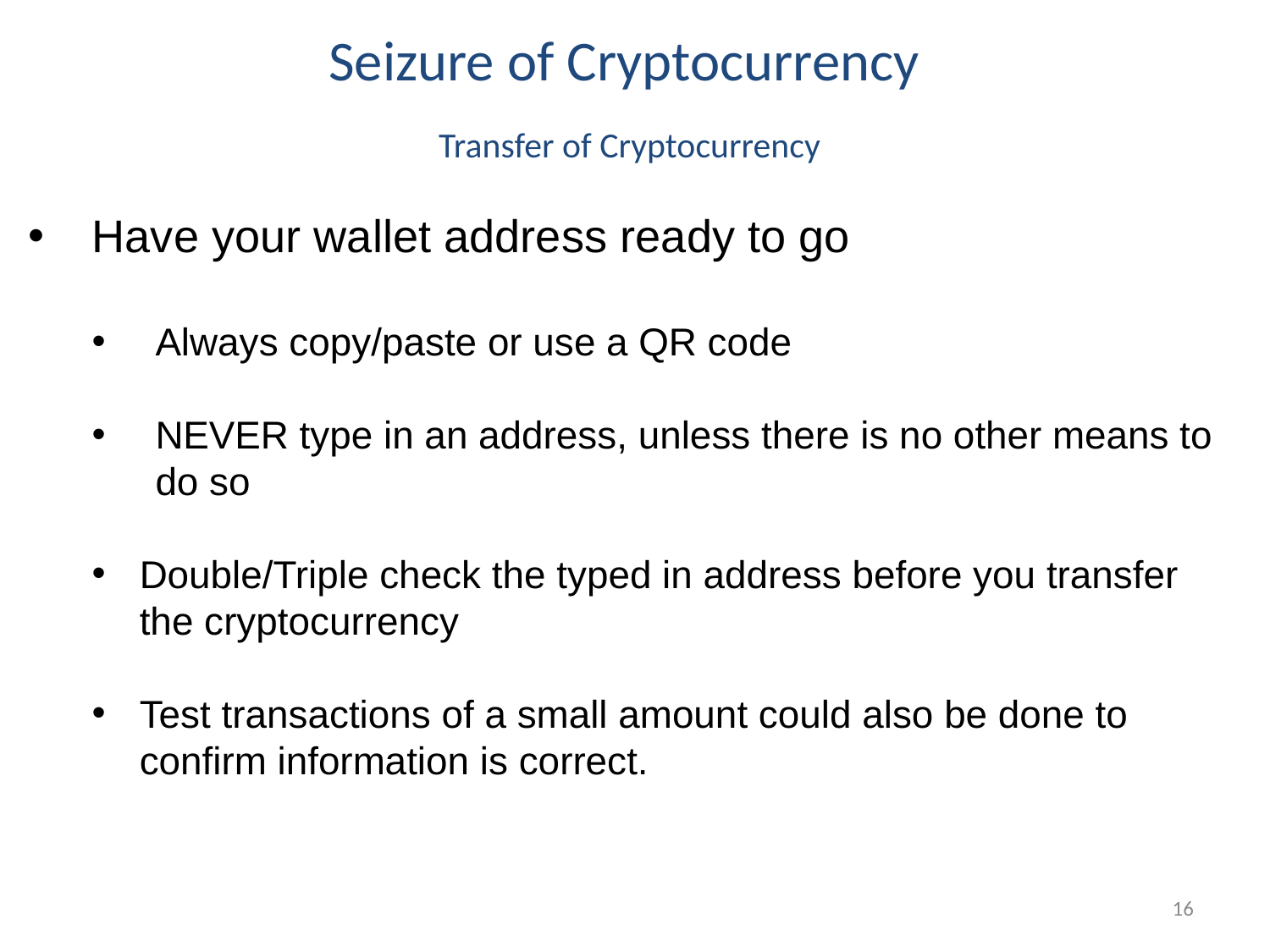

Seizure of Cryptocurrency
Transfer of Cryptocurrency
Have your wallet address ready to go

Always copy/paste or use a QR code

NEVER type in an address, unless there is no other means to do so

Double/Triple check the typed in address before you transfer the cryptocurrency

Test transactions of a small amount could also be done to confirm information is correct.
16